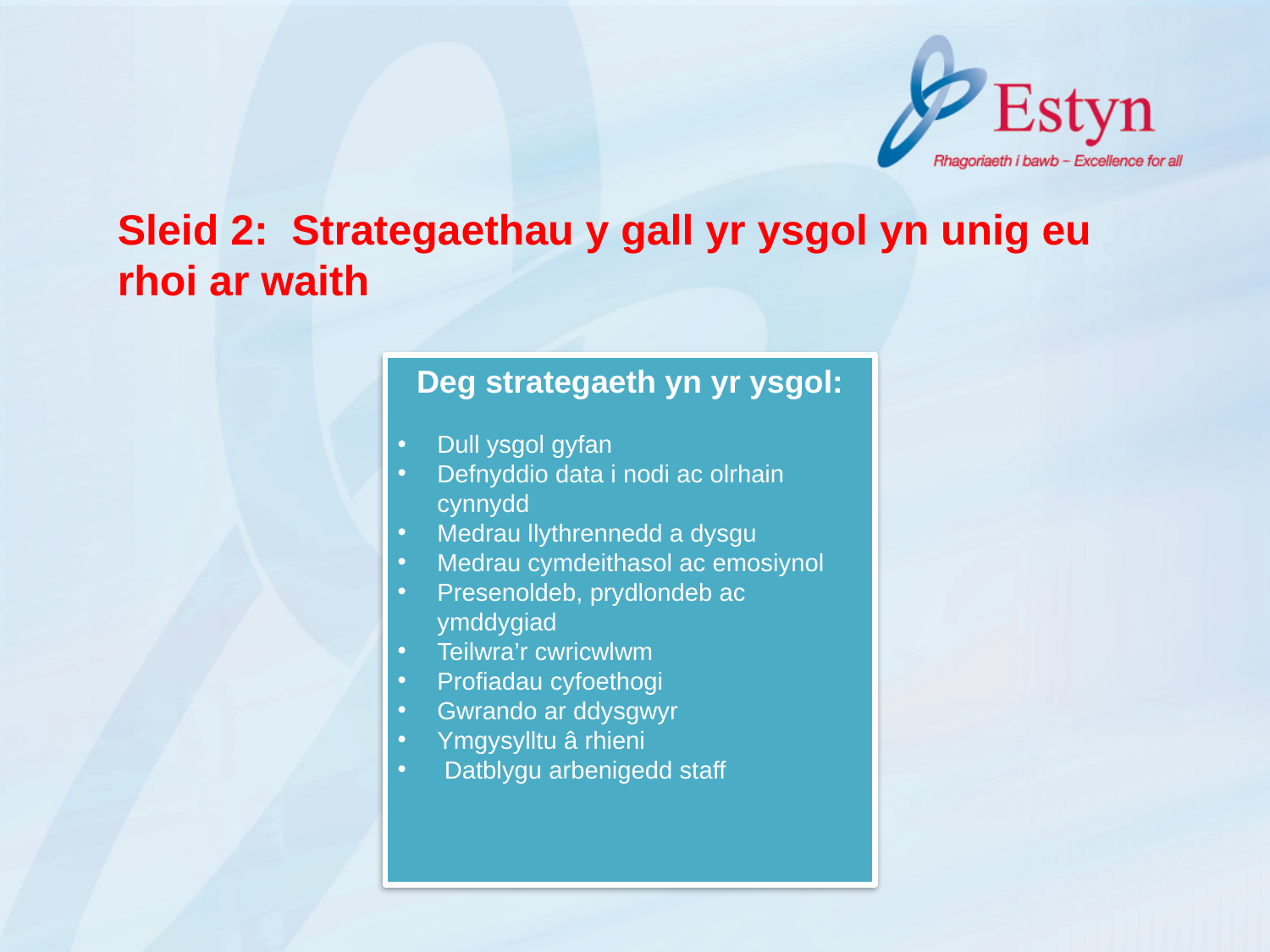

Sleid 2:  Strategaethau y gall yr ysgol yn unig eu rhoi ar waith

Deg strategaeth yn yr ysgol:

Dull ysgol gyfan
Defnyddio data i nodi ac olrhain cynnydd
Medrau llythrennedd a dysgu
Medrau cymdeithasol ac emosiynol
Presenoldeb, prydlondeb ac ymddygiad
Teilwra’r cwricwlwm
Profiadau cyfoethogi
Gwrando ar ddysgwyr
Ymgysylltu â rhieni
 Datblygu arbenigedd staff